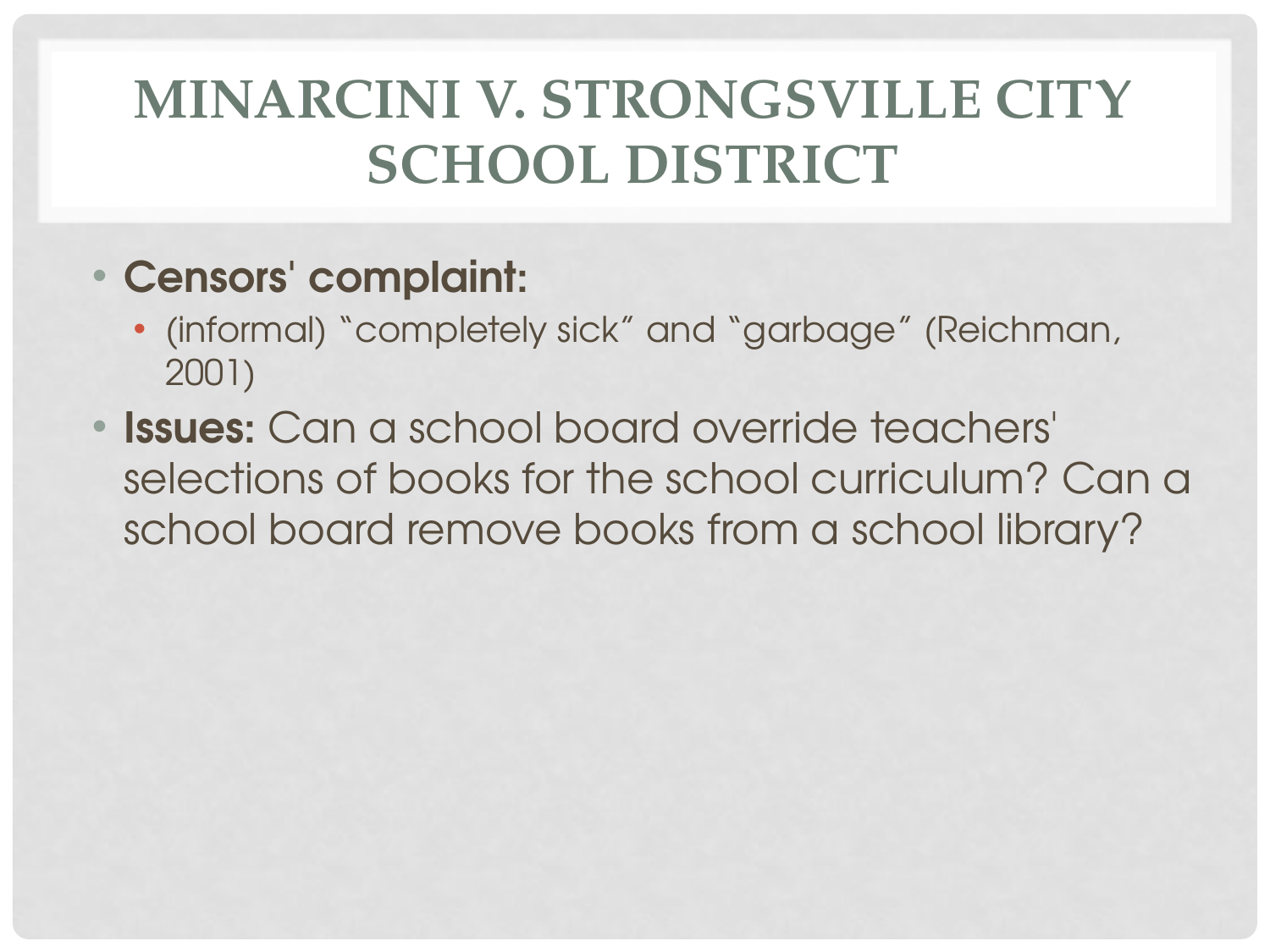

# Minarcini v. Strongsville City School District
Censors' complaint:
(informal) “completely sick” and “garbage” (Reichman, 2001)
Issues: Can a school board override teachers' selections of books for the school curriculum? Can a school board remove books from a school library?